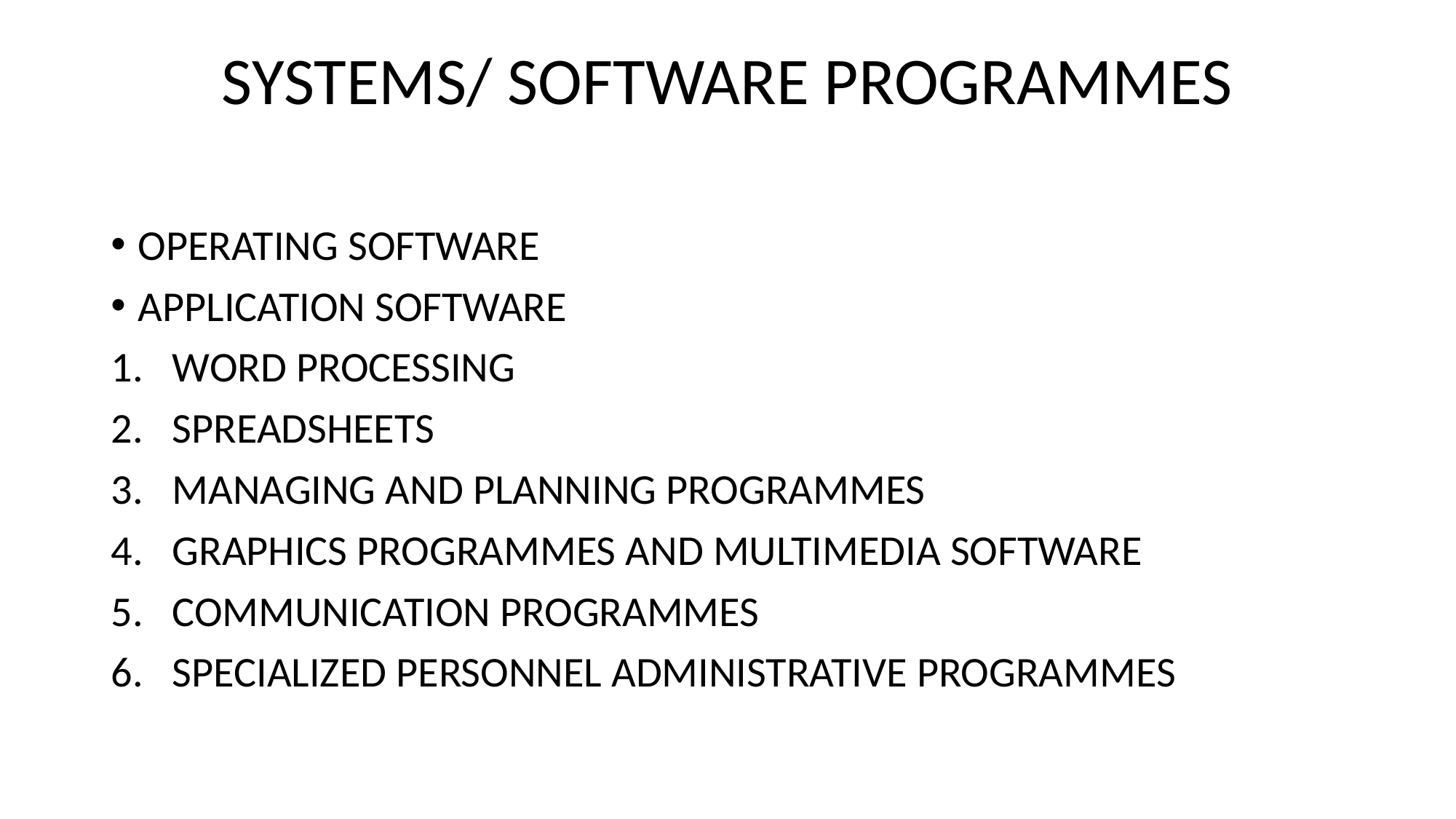

# SYSTEMS/ SOFTWARE PROGRAMMES
OPERATING SOFTWARE
APPLICATION SOFTWARE
WORD PROCESSING
SPREADSHEETS
MANAGING AND PLANNING PROGRAMMES
GRAPHICS PROGRAMMES AND MULTIMEDIA SOFTWARE
COMMUNICATION PROGRAMMES
SPECIALIZED PERSONNEL ADMINISTRATIVE PROGRAMMES